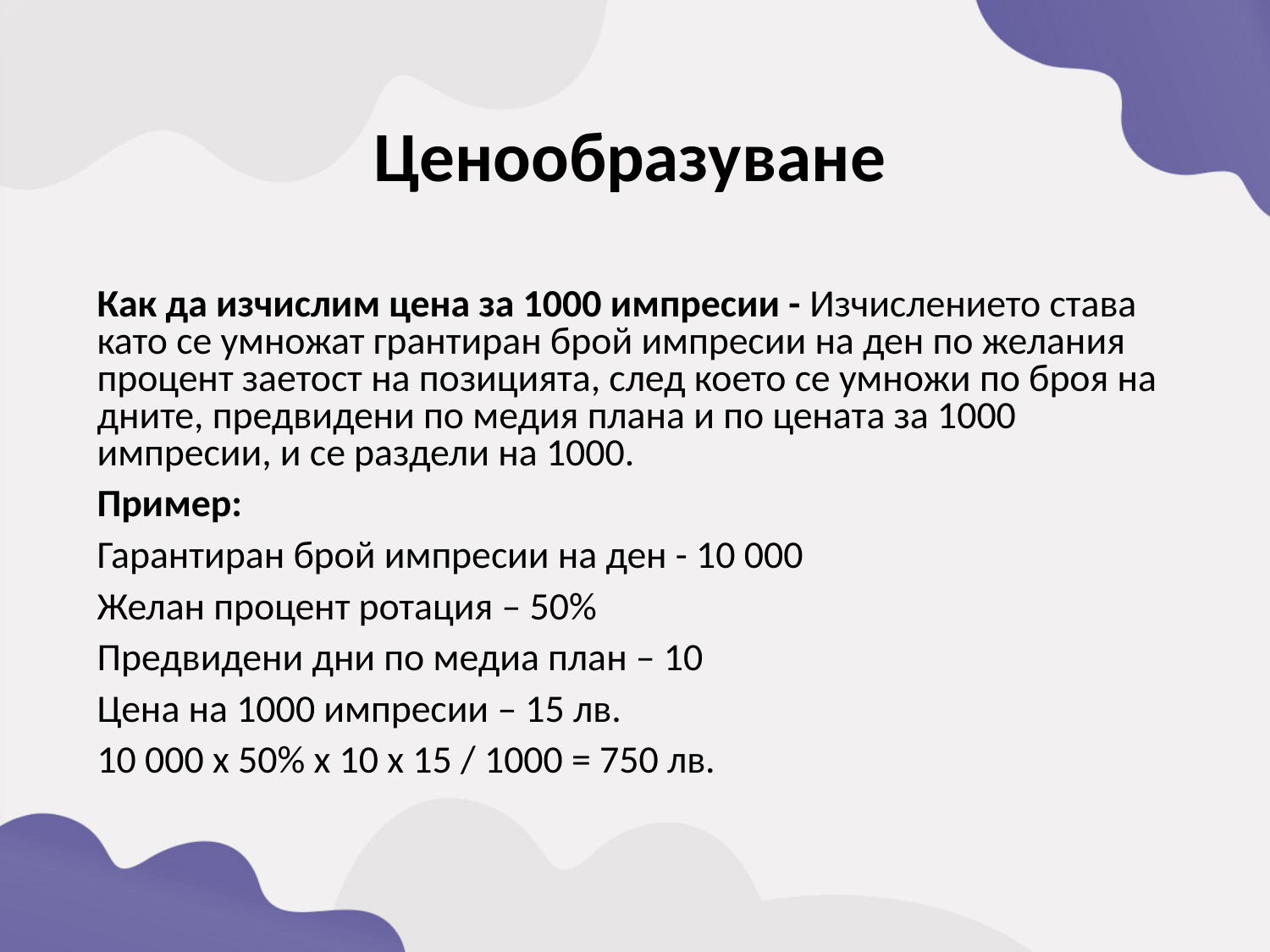

Ценообразуване

Как да изчислим цена за 1000 импресии - Изчислението става като се умножат грантиран брой импресии на ден по желания процент заетост на позицията, след което се умножи по броя на дните, предвидени по медия плана и по цената за 1000 импресии, и се раздели на 1000.
Пример:
Гарантиран брой импресии на ден - 10 000
Желан процент ротация – 50%
Предвидени дни по медиа план – 10
Цена на 1000 импресии – 15 лв.
10 000 x 50% x 10 x 15 / 1000 = 750 лв.